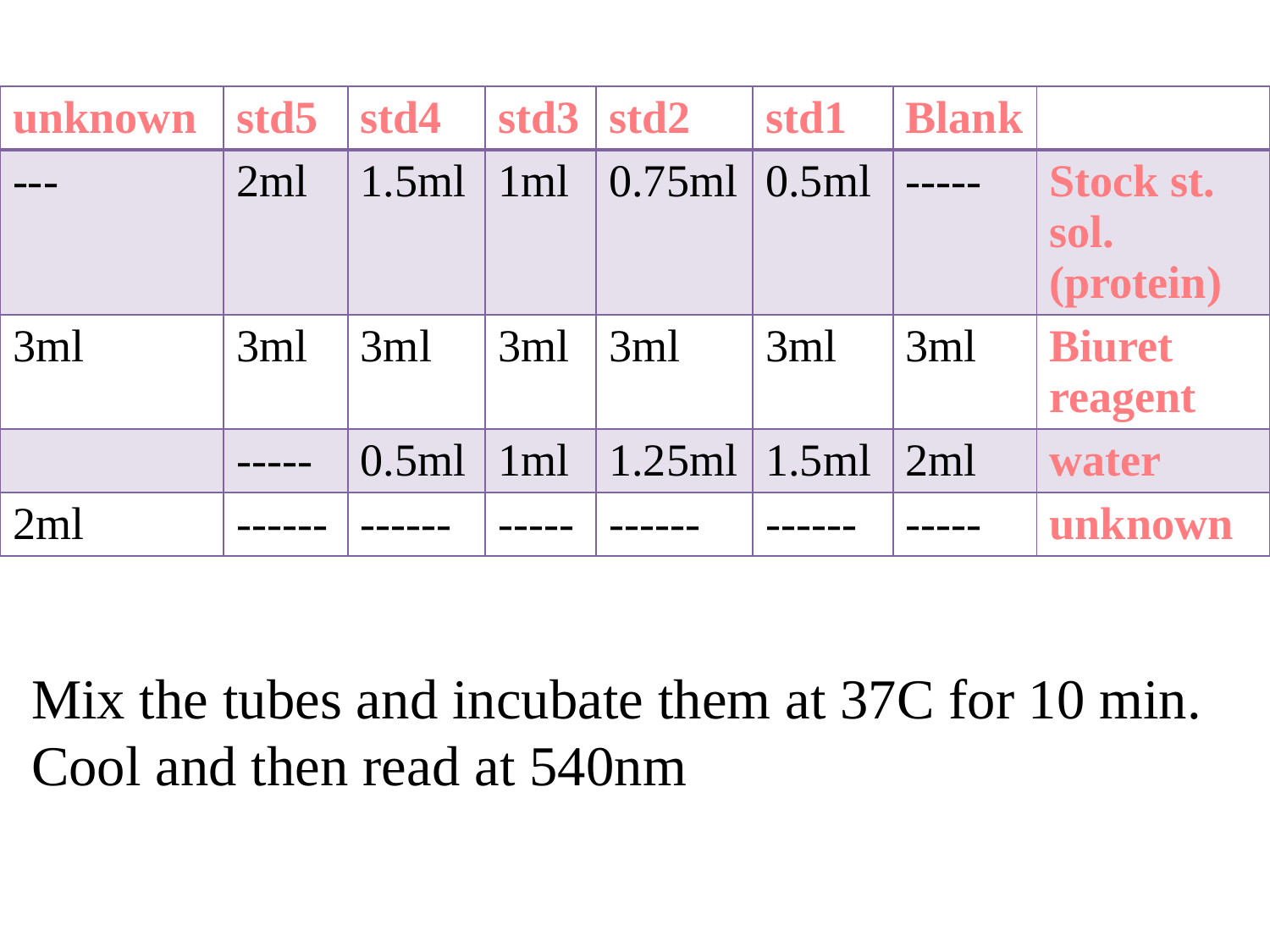

| unknown | std5 | std4 | std3 | std2 | std1 | Blank |  |
| --- | --- | --- | --- | --- | --- | --- | --- |
| --- | 2ml | 1.5ml | 1ml | 0.75ml | 0.5ml | ----- | Stock st. sol. (protein) |
| 3ml | 3ml | 3ml | 3ml | 3ml | 3ml | 3ml | Biuret reagent |
|  | ----- | 0.5ml | 1ml | 1.25ml | 1.5ml | 2ml | water |
| 2ml | ------ | ------ | ----- | ------ | ------ | ----- | unknown |
Mix the tubes and incubate them at 37C for 10 min.
Cool and then read at 540nm